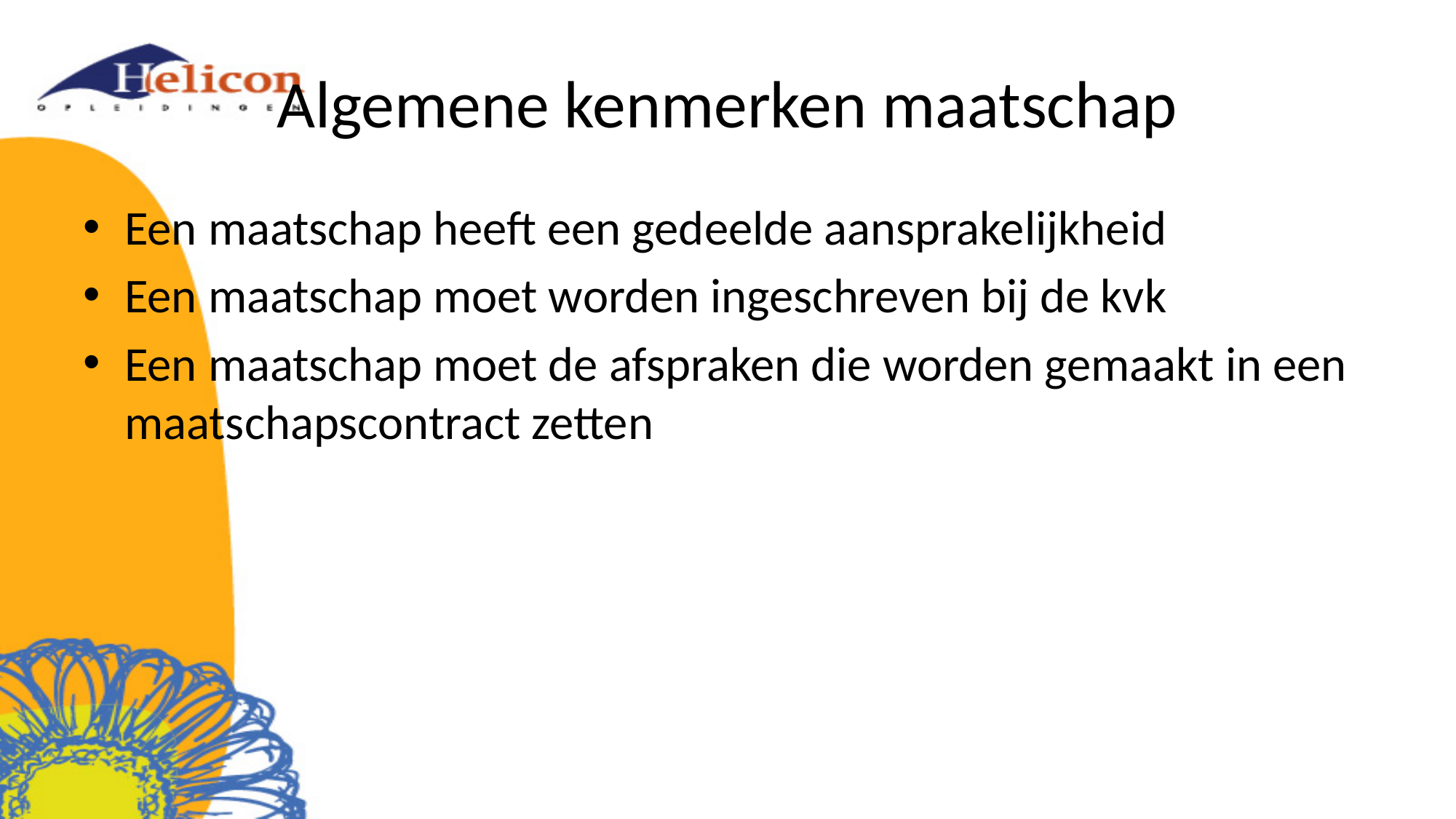

# Algemene kenmerken maatschap
Een maatschap heeft een gedeelde aansprakelijkheid
Een maatschap moet worden ingeschreven bij de kvk
Een maatschap moet de afspraken die worden gemaakt in een maatschapscontract zetten